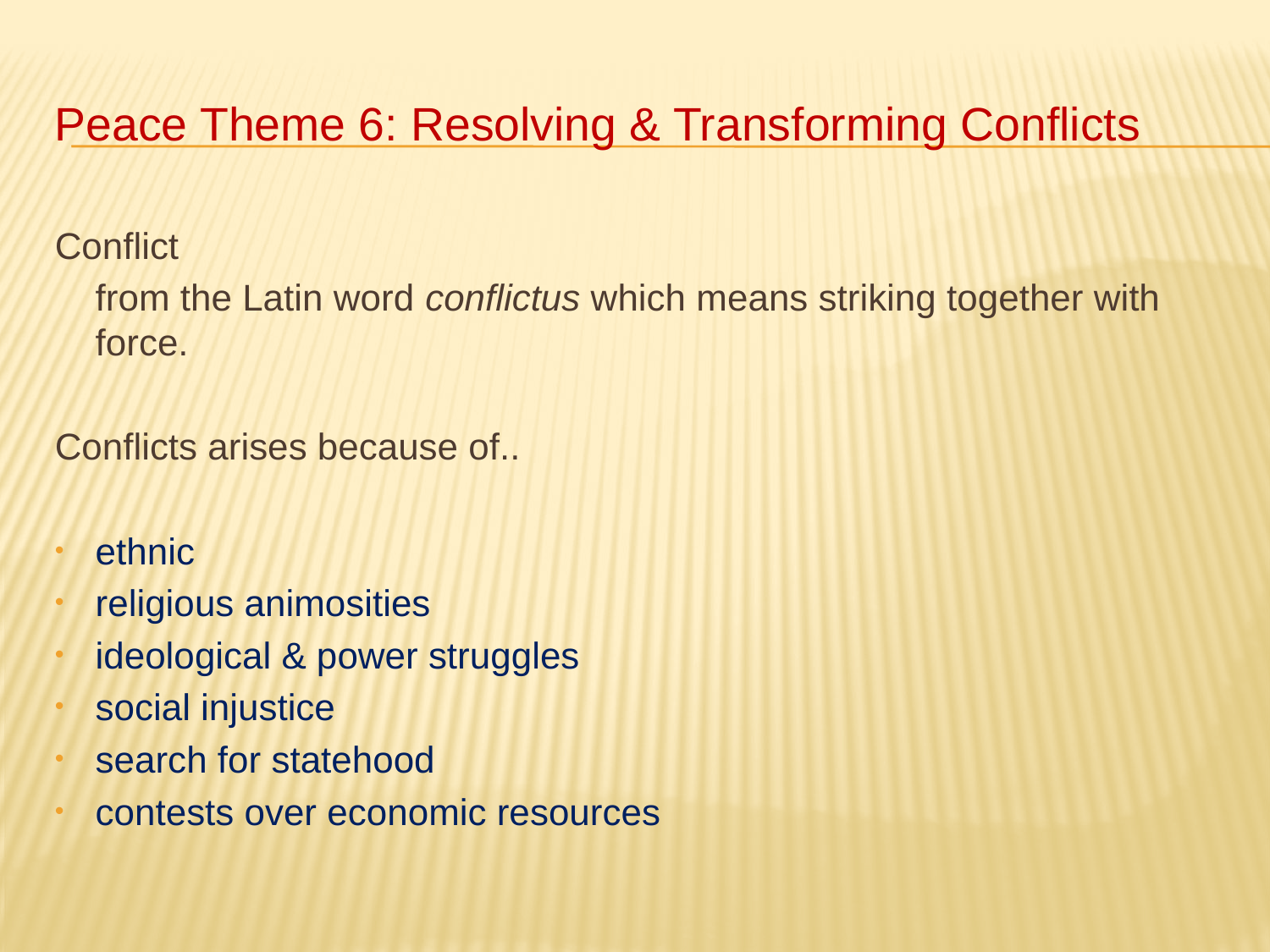

# Peace Theme 6: Resolving & Transforming Conflicts
Conflict
		from the Latin word conflictus which means striking together with force.

Conflicts arises because of..

	ethnic
	religious animosities
	ideological & power struggles
	social injustice
	search for statehood
	contests over economic resources